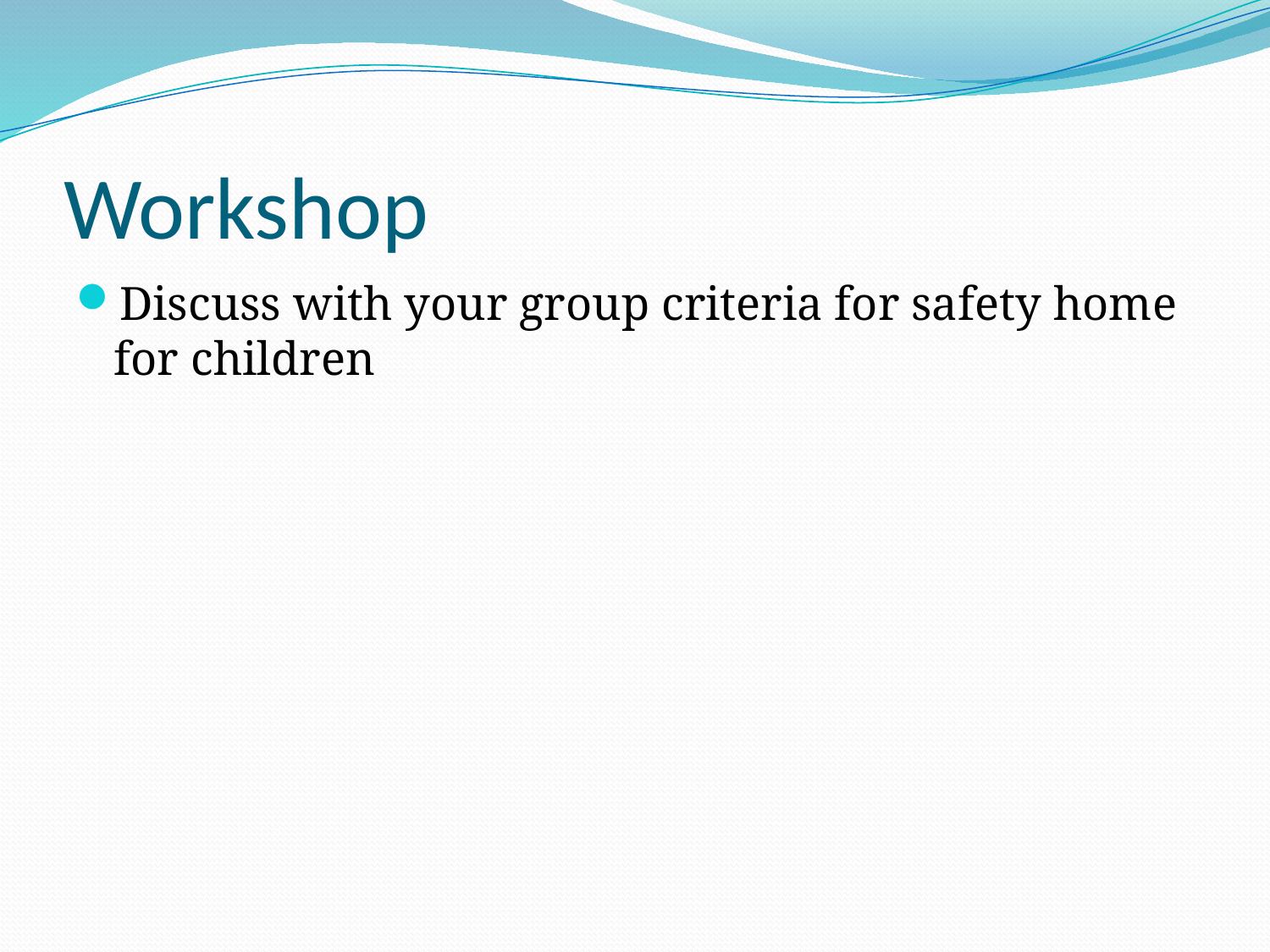

# Workshop
Discuss with your group criteria for safety home for children